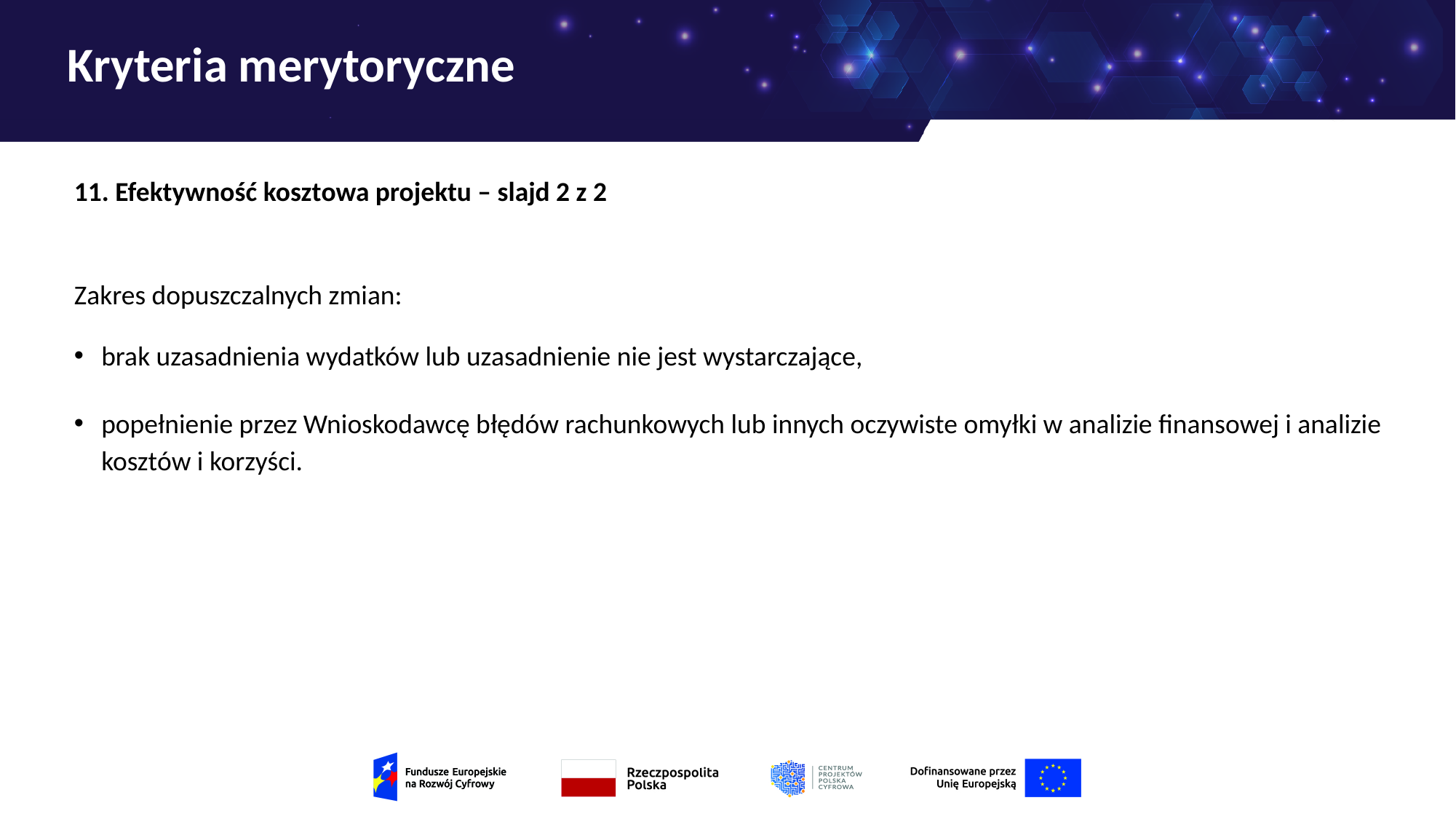

# Kryteria merytoryczne
11. Efektywność kosztowa projektu – slajd 2 z 2

Zakres dopuszczalnych zmian:
brak uzasadnienia wydatków lub uzasadnienie nie jest wystarczające,
popełnienie przez Wnioskodawcę błędów rachunkowych lub innych oczywiste omyłki w analizie finansowej i analizie kosztów i korzyści.